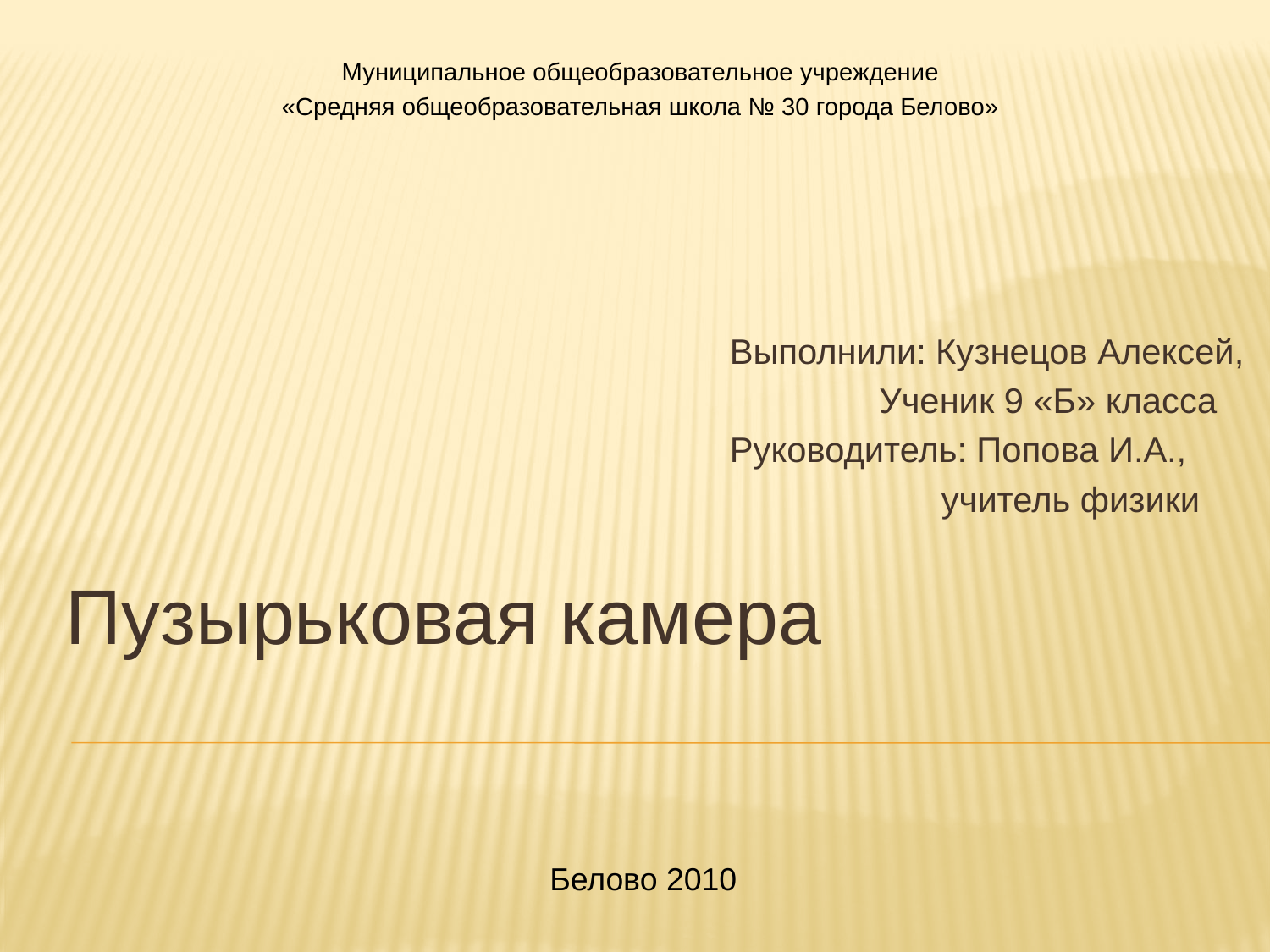

Муниципальное общеобразовательное учреждение
«Средняя общеобразовательная школа № 30 города Белово»
Выполнили: Кузнецов Алексей,
Ученик 9 «Б» класса
Руководитель: Попова И.А.,
учитель физики
Пузырьковая камера
Белово 2010